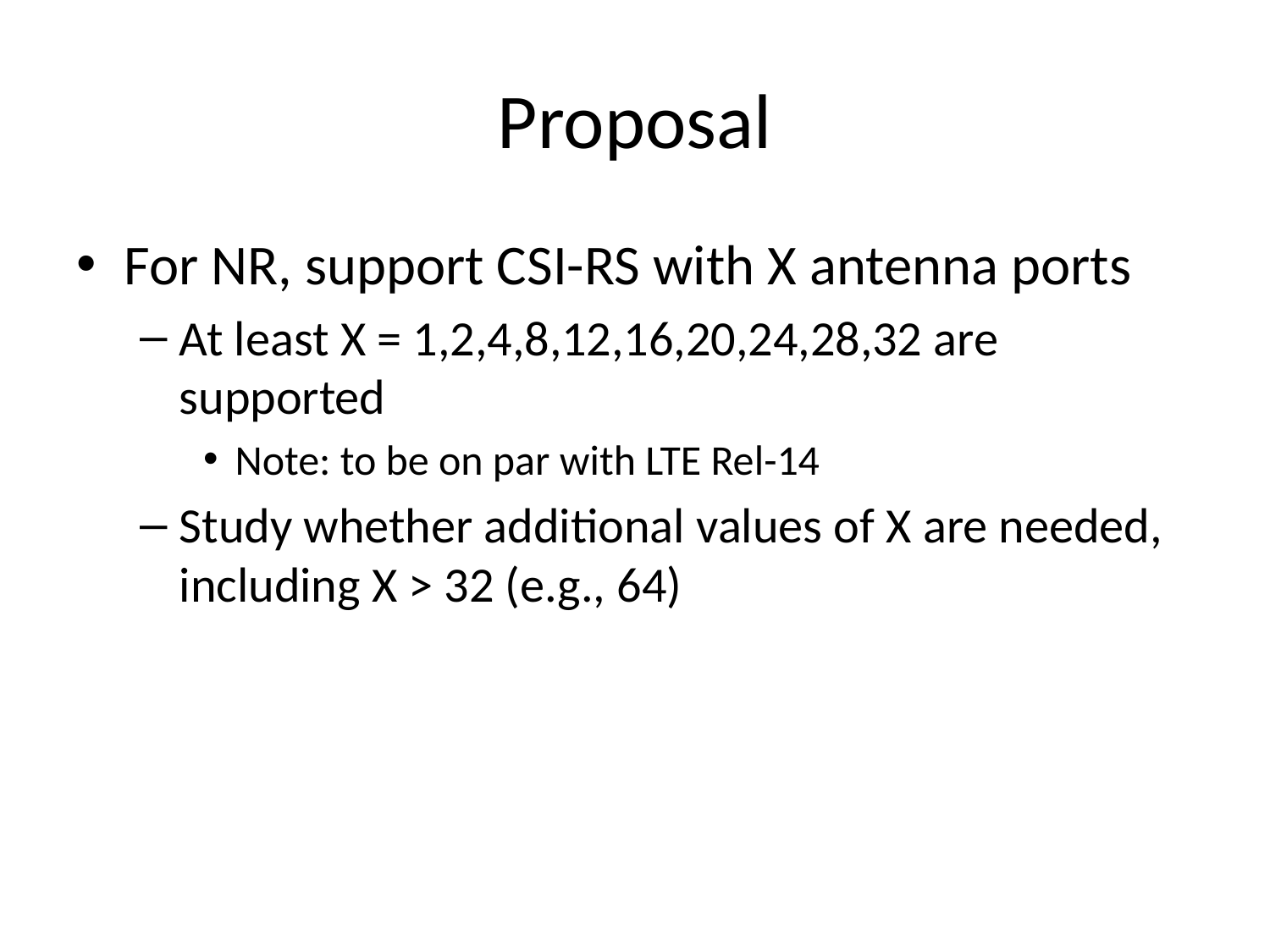

# Proposal
For NR, support CSI-RS with X antenna ports
At least X = 1,2,4,8,12,16,20,24,28,32 are supported
Note: to be on par with LTE Rel-14
Study whether additional values of X are needed, including X > 32 (e.g., 64)